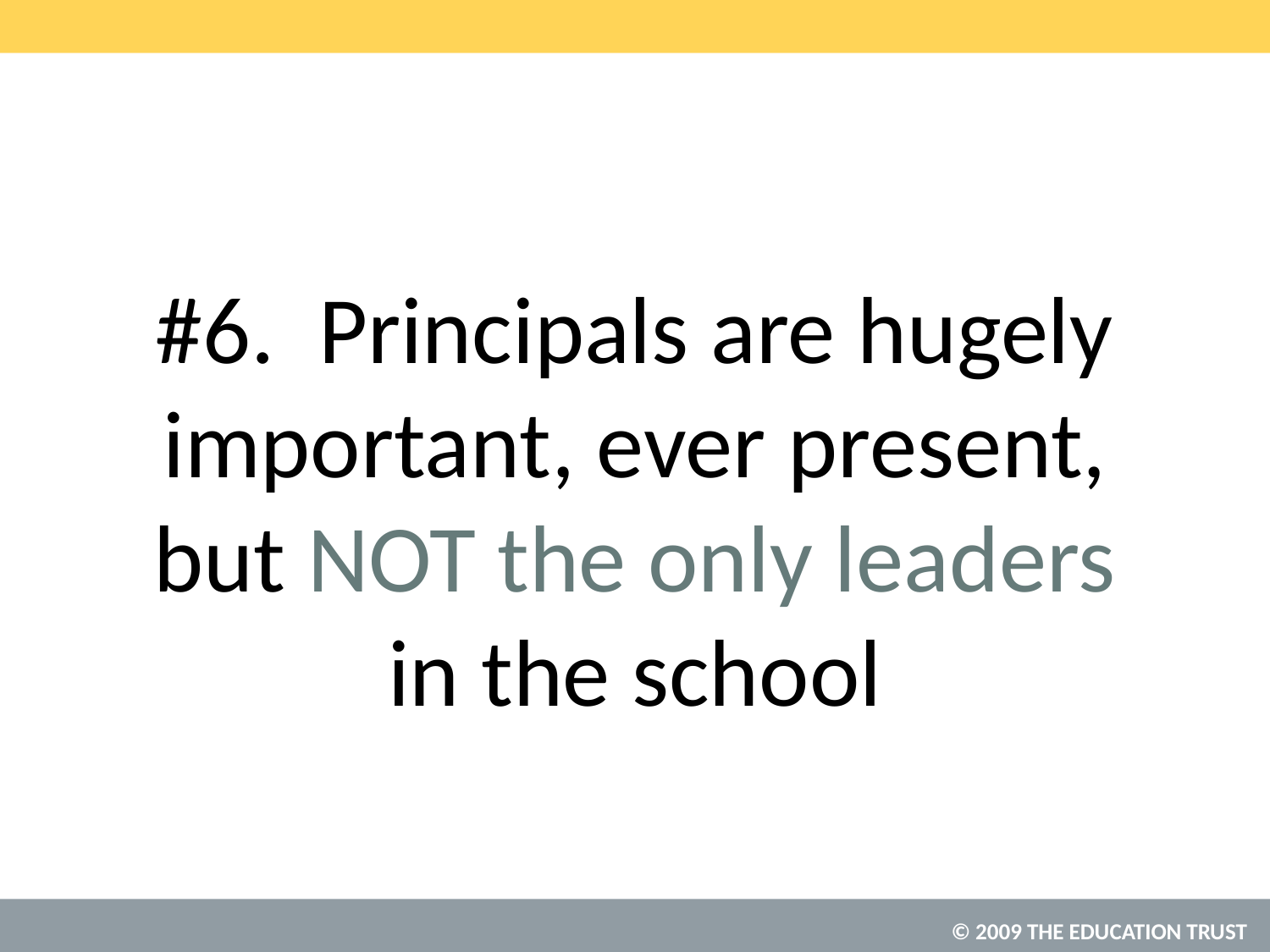

# #6.  Principals are hugely important, ever present, but NOT the only leaders in the school